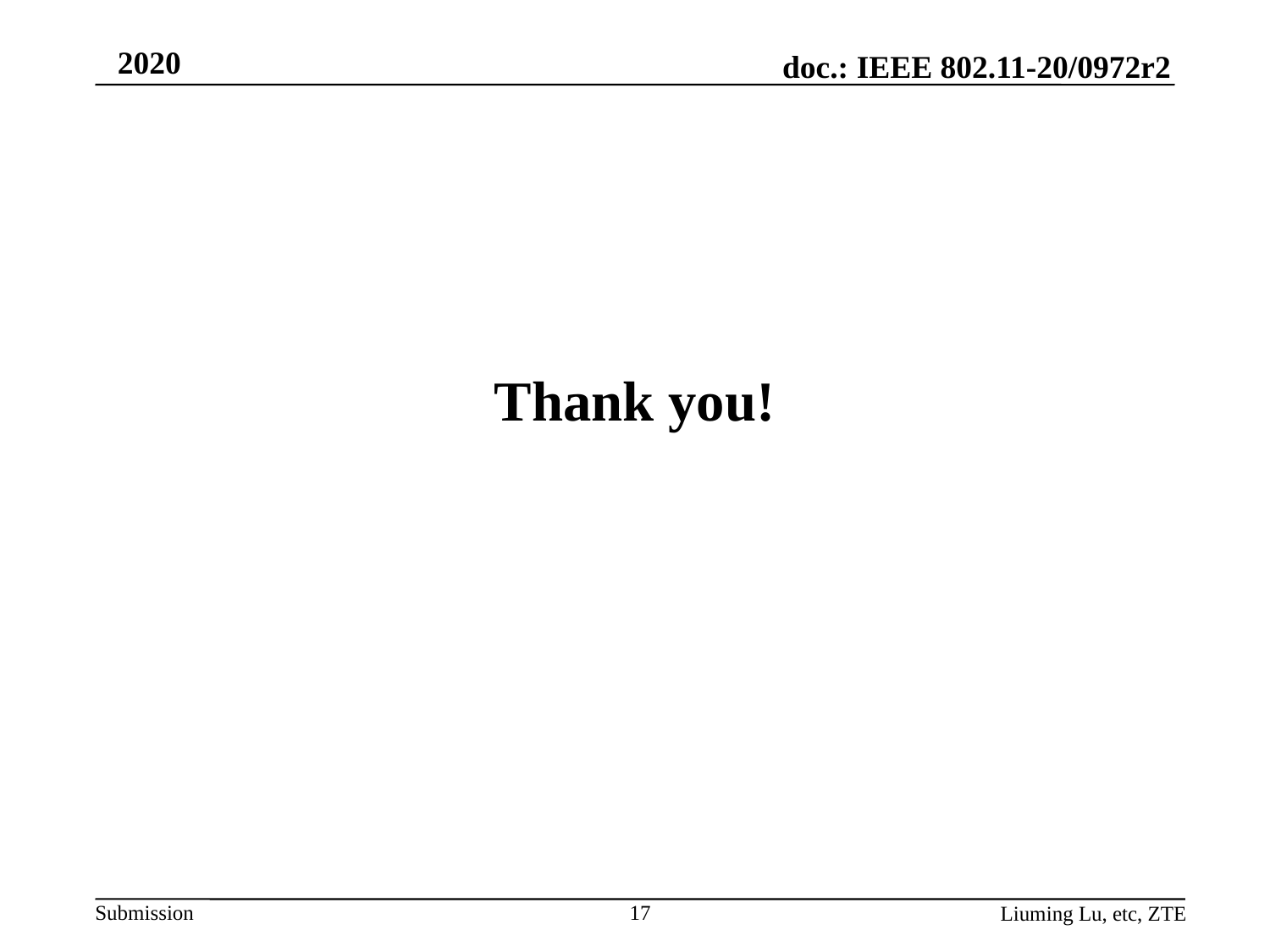

Thank you!
17
Liuming Lu, etc, ZTE